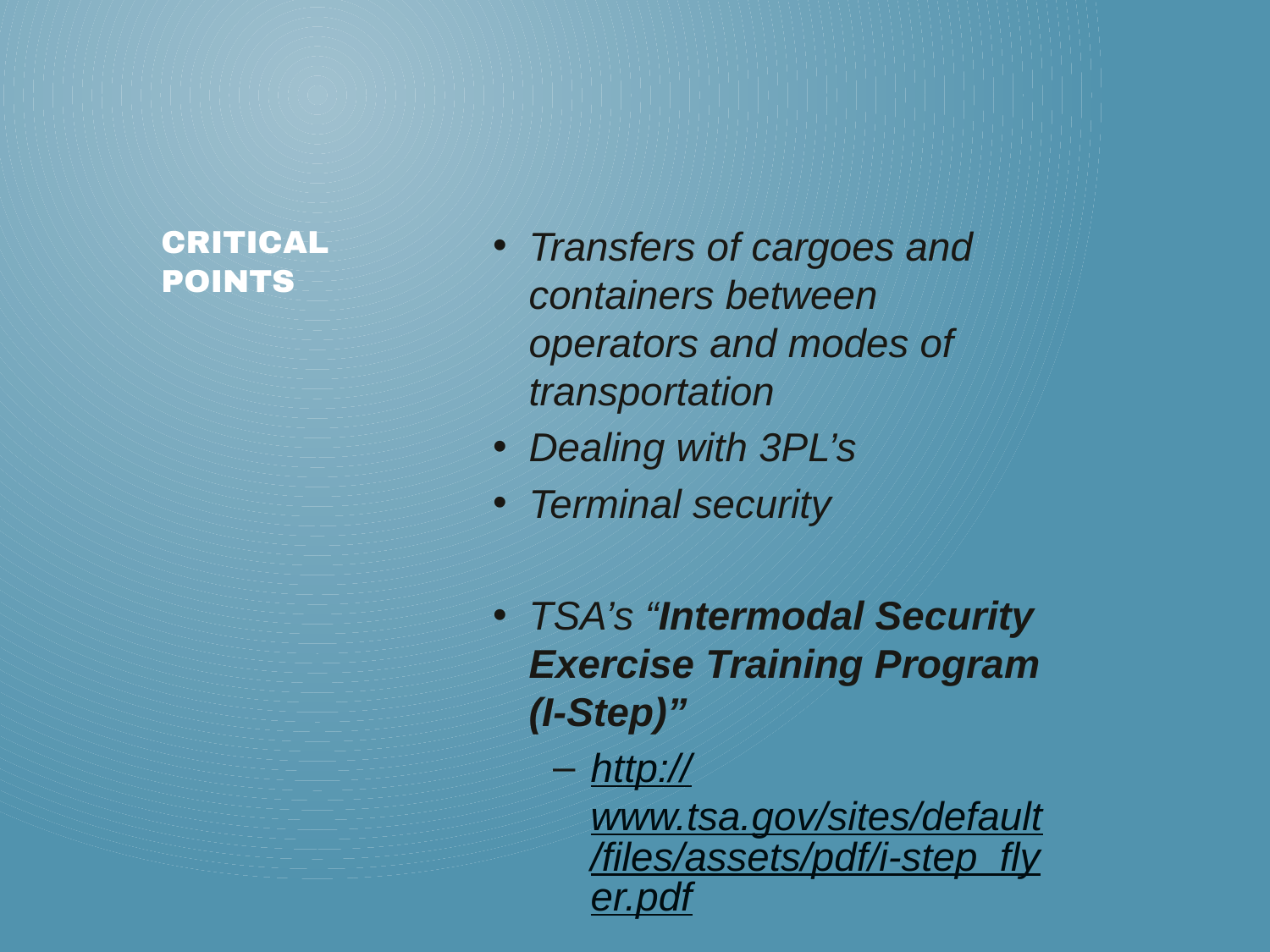

Transfers of cargoes and containers between operators and modes of transportation
Dealing with 3PL’s
Terminal security

TSA’s “Intermodal Security Exercise Training Program (I-Step)”
http://www.tsa.gov/sites/default/files/assets/pdf/i-step_flyer.pdf

# Critical points